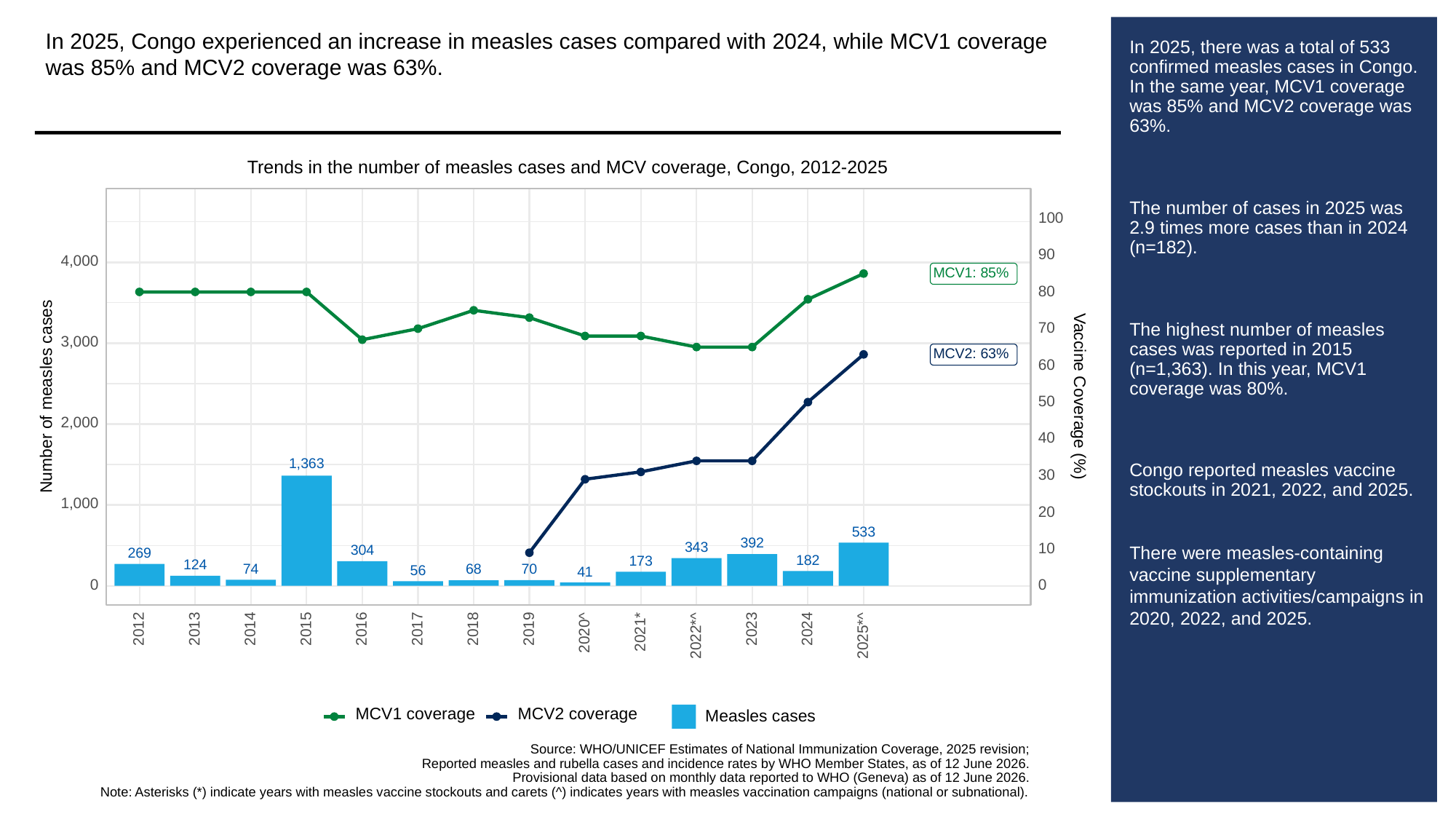

In 2025, Congo experienced an increase in measles cases compared with 2024, while MCV1 coverage was 85% and MCV2 coverage was 63%.
# In 2025, there was a total of 533 confirmed measles cases in Congo. In the same year, MCV1 coverage was 85% and MCV2 coverage was 63%.

The number of cases in 2025 was 2.9 times more cases than in 2024 (n=182).

The highest number of measles cases was reported in 2015 (n=1,363). In this year, MCV1 coverage was 80%.

Congo reported measles vaccine stockouts in 2021, 2022, and 2025.

There were measles-containing vaccine supplementary immunization activities/campaigns in 2020, 2022, and 2025.

Trends in the number of measles cases and MCV coverage, Congo, 2012-2025

100

90
4,000

MCV1: 85%

80

70

3,000

MCV2: 63%

60

Vaccine Coverage (%)
Number of measles cases
50

2,000

40

1,363

30

1,000

20
533
392
343

10

304
269

182
173

124

74
70
68
56
41

0
0

2013
2023
2012
2014
2015
2016
2017
2018
2019
2024
2021*
2020^
2022*^
2025*^

MCV1 coverage
MCV2 coverage
Measles cases

Source: WHO/UNICEF Estimates of National Immunization Coverage, 2025 revision;
Reported measles and rubella cases and incidence rates by WHO Member States, as of 12 June 2026.
Provisional data based on monthly data reported to WHO (Geneva) as of 12 June 2026.
Note: Asterisks (*) indicate years with measles vaccine stockouts and carets (^) indicates years with measles vaccination campaigns (national or subnational).